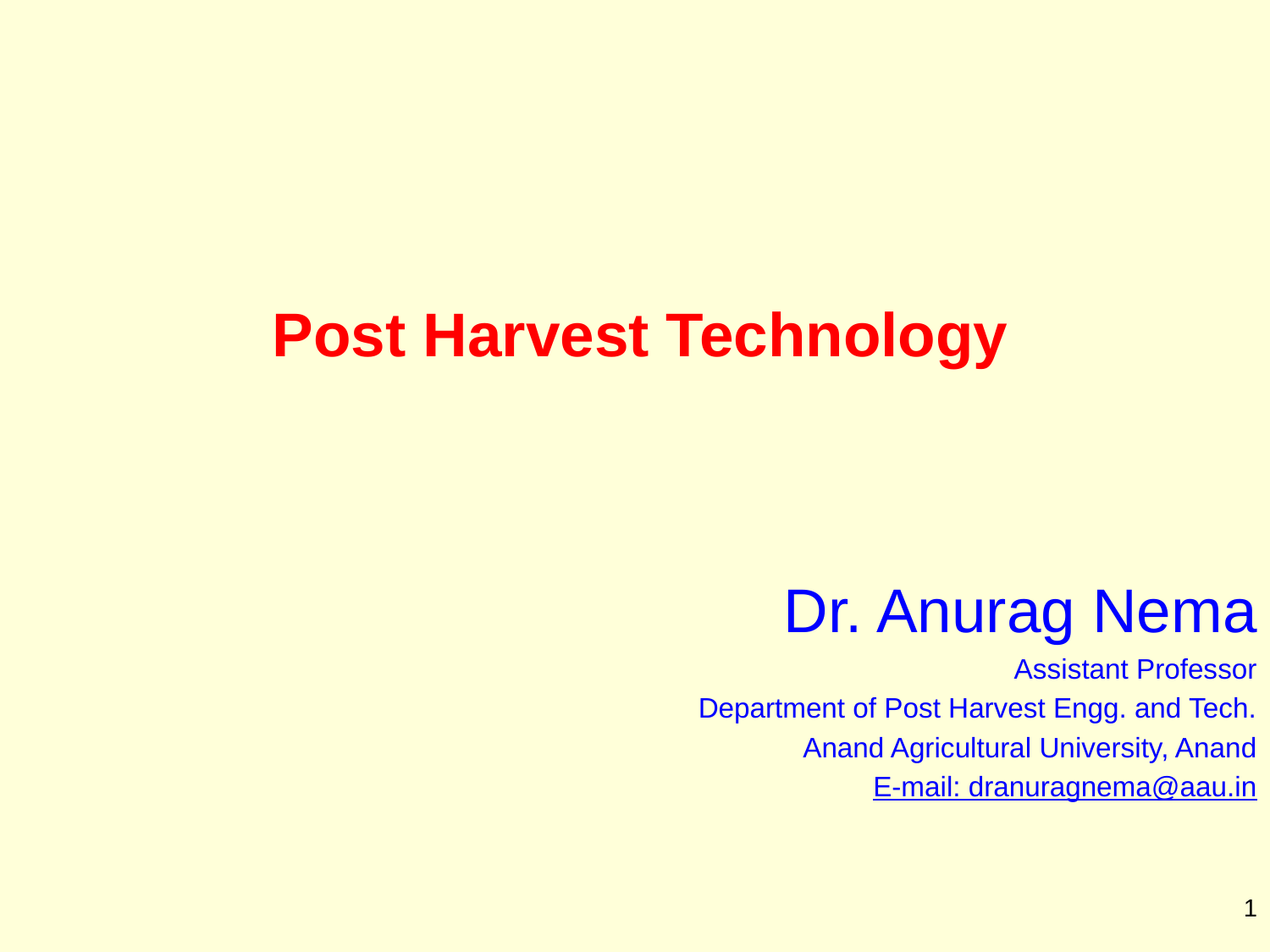

# Post Harvest Technology

Dr. Anurag Nema
Assistant Professor
Department of Post Harvest Engg. and Tech.
Anand Agricultural University, Anand
E-mail: dranuragnema@aau.in
1